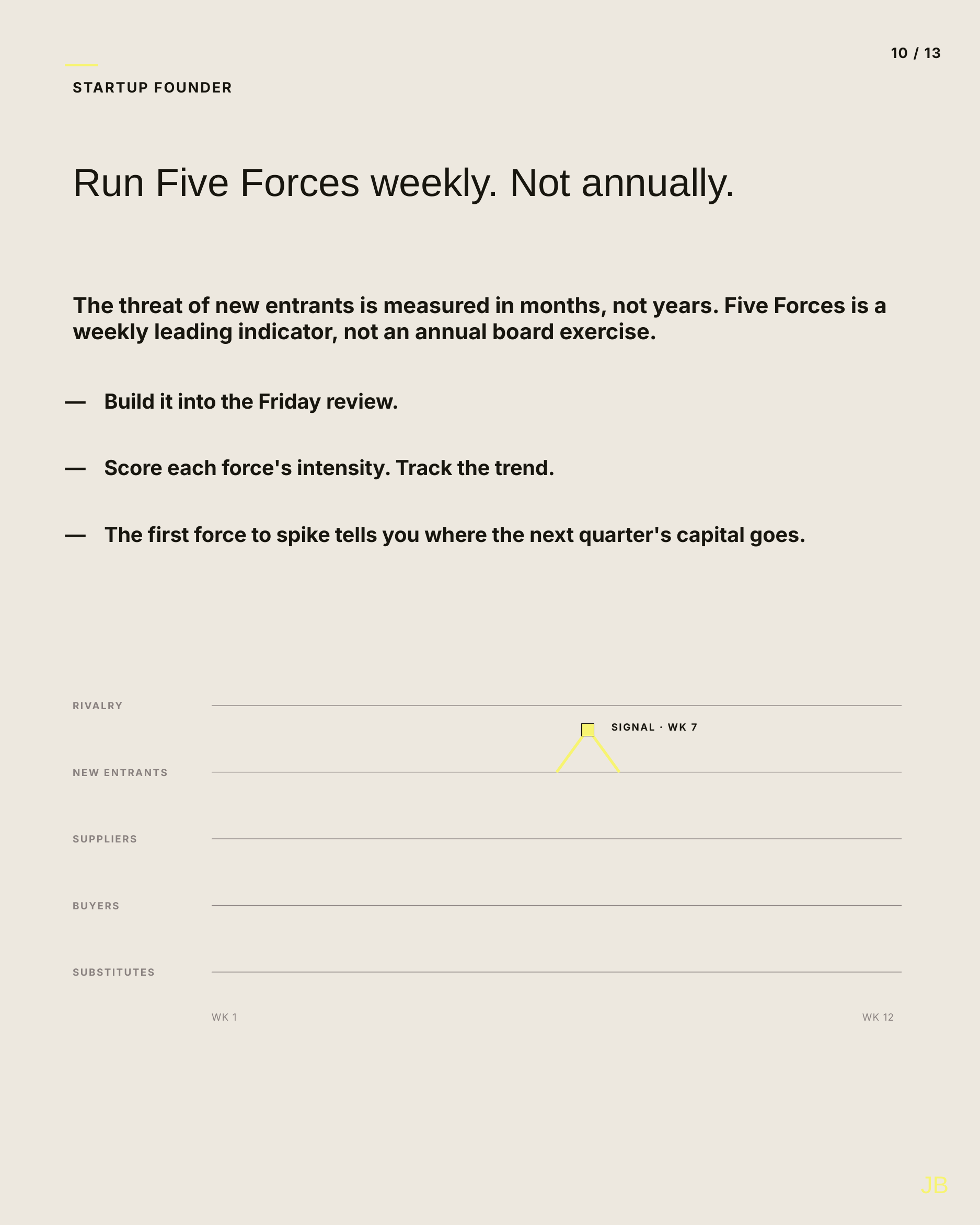

10 / 13

STARTUP FOUNDER
Run Five Forces weekly. Not annually.
The threat of new entrants is measured in months, not years. Five Forces is a weekly leading indicator, not an annual board exercise.
—
Build it into the Friday review.
—
Score each force's intensity. Track the trend.
—
The first force to spike tells you where the next quarter's capital goes.
RIVALRY

SIGNAL · WK 7

NEW ENTRANTS

SUPPLIERS

BUYERS

SUBSTITUTES

WK 1
WK 12
JB